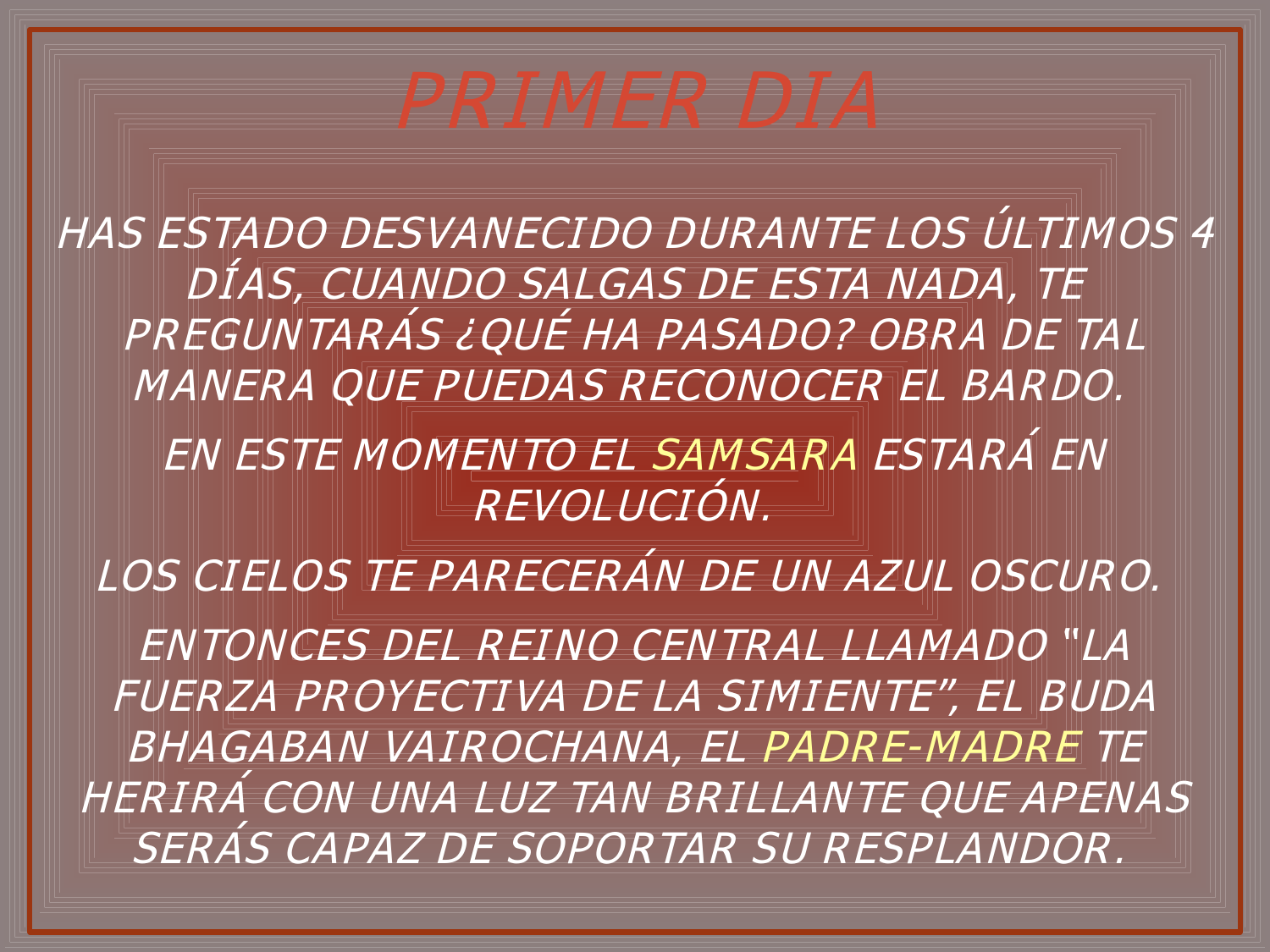

PRIMER DIA
HAS ESTADO DESVANECIDO DURANTE LOS ÚLTIMOS 4 DÍAS, CUANDO SALGAS DE ESTA NADA, TE PREGUNTARÁS ¿QUÉ HA PASADO? OBRA DE TAL MANERA QUE PUEDAS RECONOCER EL BARDO.

EN ESTE MOMENTO EL SAMSARA ESTARÁ EN REVOLUCIÓN.

LOS CIELOS TE PARECERÁN DE UN AZUL OSCURO.

ENTONCES DEL REINO CENTRAL LLAMADO “LA FUERZA PROYECTIVA DE LA SIMIENTE”, EL BUDA BHAGABAN VAIROCHANA, EL PADRE-MADRE TE HERIRÁ CON UNA LUZ TAN BRILLANTE QUE APENAS SERÁS CAPAZ DE SOPORTAR SU RESPLANDOR.